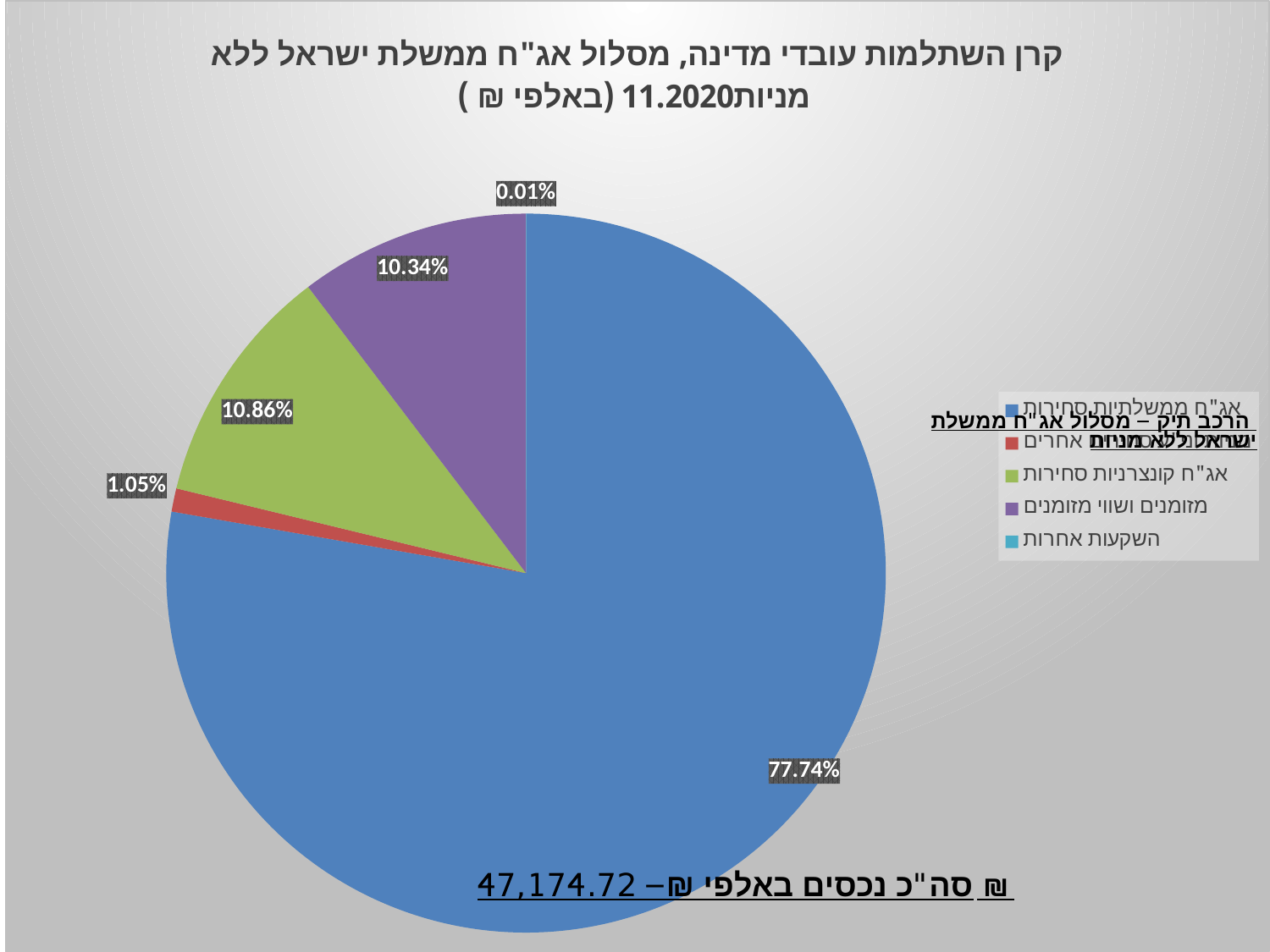

### Chart: קרן השתלמות עובדי מדינה, מסלול אג"ח ממשלת ישראל ללא מניות11.2020  (באלפי ₪ )

| Category | מכירות |
|---|---|
| אג"ח ממשלתיות סחירות | 0.777570326752535 |
| מניות וני"ע סחירים אחרים | 0.010459033547669873 |
| אג"ח קונצרניות סחירות | 0.10864888615559833 |
| מזומנים ושווי מזומנים | 0.10342494440136817 |
| השקעות אחרות | -0.00010319085717134698 |